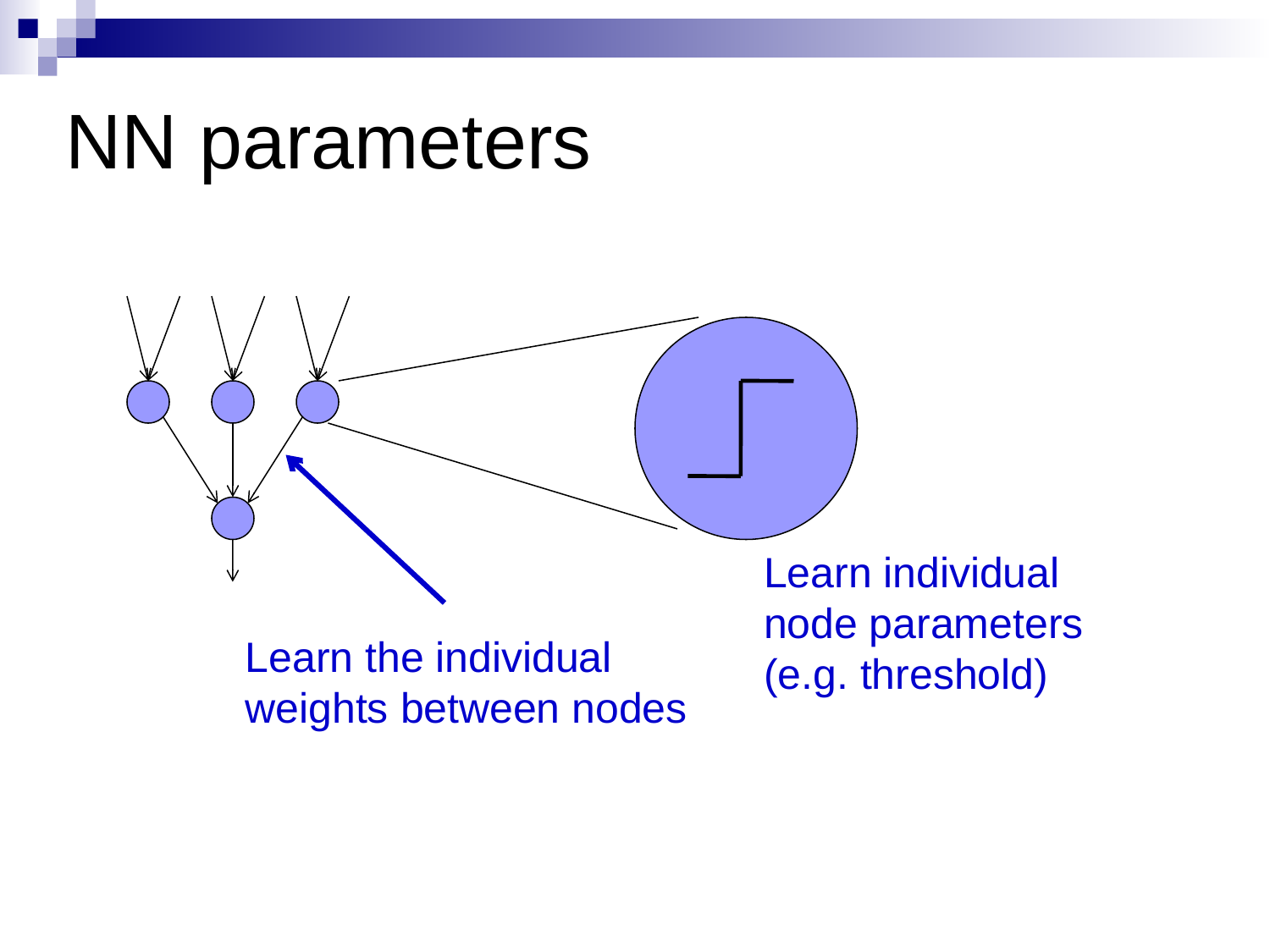

# NN parameters

Learn individual node parameters (e.g. threshold)
Learn the individual weights between nodes